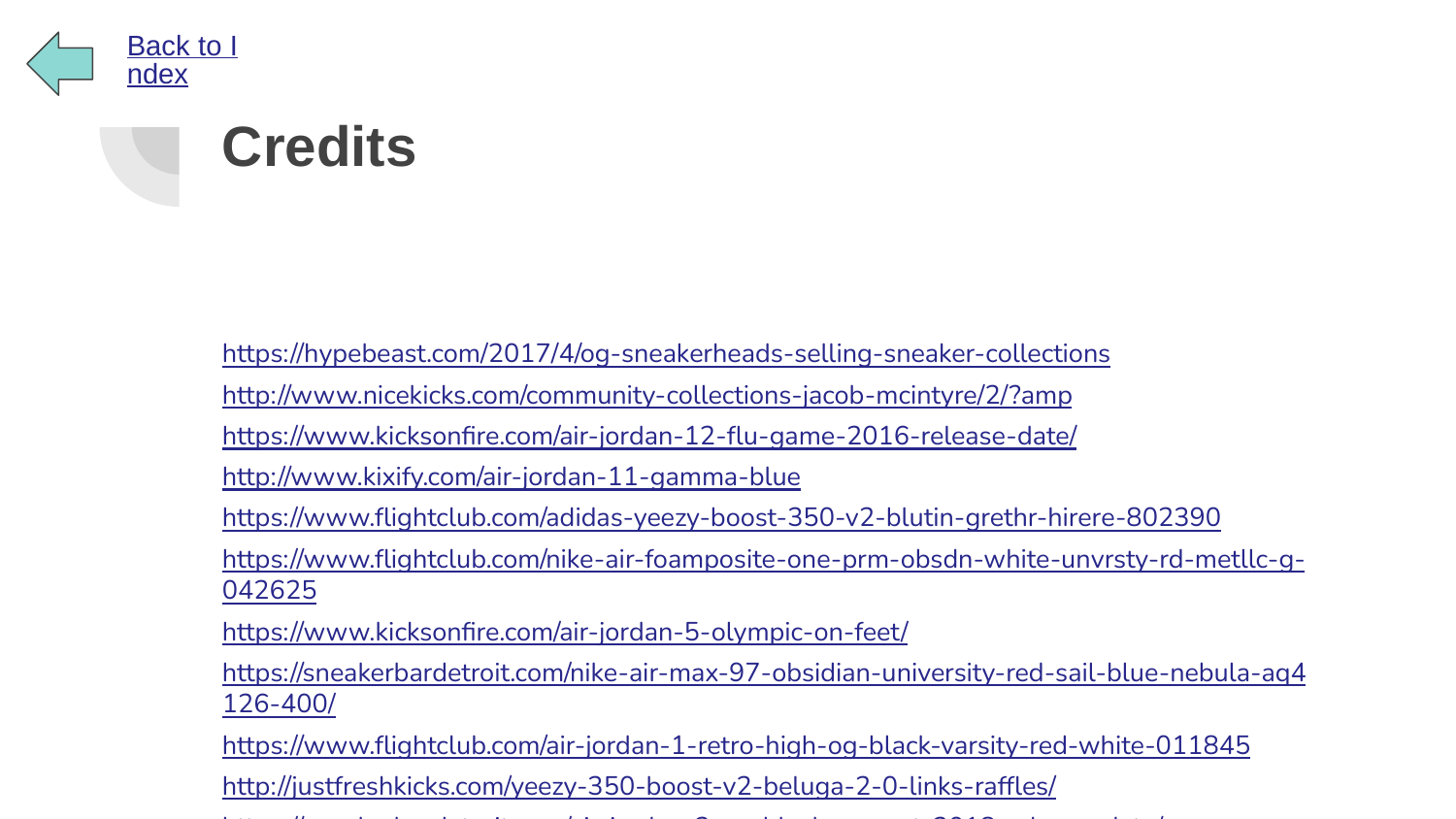

Back to Index

# Credits
https://hypebeast.com/2017/4/og-sneakerheads-selling-sneaker-collections
http://www.nicekicks.com/community-collections-jacob-mcintyre/2/?amp
https://www.kicksonfire.com/air-jordan-12-flu-game-2016-release-date/
http://www.kixify.com/air-jordan-11-gamma-blue
https://www.flightclub.com/adidas-yeezy-boost-350-v2-blutin-grethr-hirere-802390
https://www.flightclub.com/nike-air-foamposite-one-prm-obsdn-white-unvrsty-rd-metllc-g-042625
https://www.kicksonfire.com/air-jordan-5-olympic-on-feet/
https://sneakerbardetroit.com/nike-air-max-97-obsidian-university-red-sail-blue-nebula-aq4126-400/
https://www.flightclub.com/air-jordan-1-retro-high-og-black-varsity-red-white-011845
http://justfreshkicks.com/yeezy-350-boost-v2-beluga-2-0-links-raffles/
https://sneakerbardetroit.com/air-jordan-3-og-black-cement-2018-release-date/